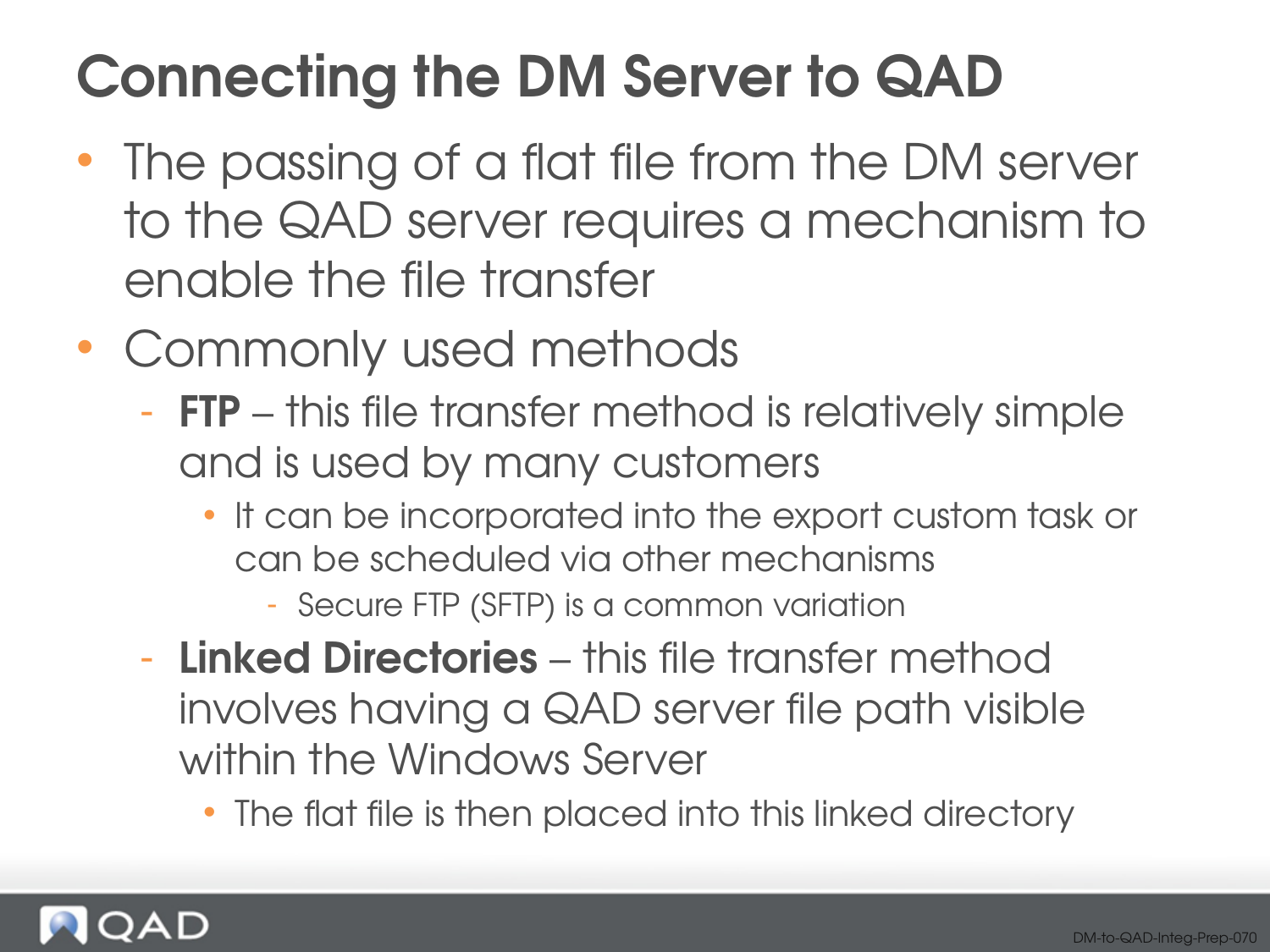

# Connecting the DM Server to QAD
The passing of a flat file from the DM server to the QAD server requires a mechanism to enable the file transfer
Commonly used methods
FTP – this file transfer method is relatively simple and is used by many customers
It can be incorporated into the export custom task or can be scheduled via other mechanisms
Secure FTP (SFTP) is a common variation
Linked Directories – this file transfer method involves having a QAD server file path visible within the Windows Server
The flat file is then placed into this linked directory
DM-to-QAD-Integ-Prep-070